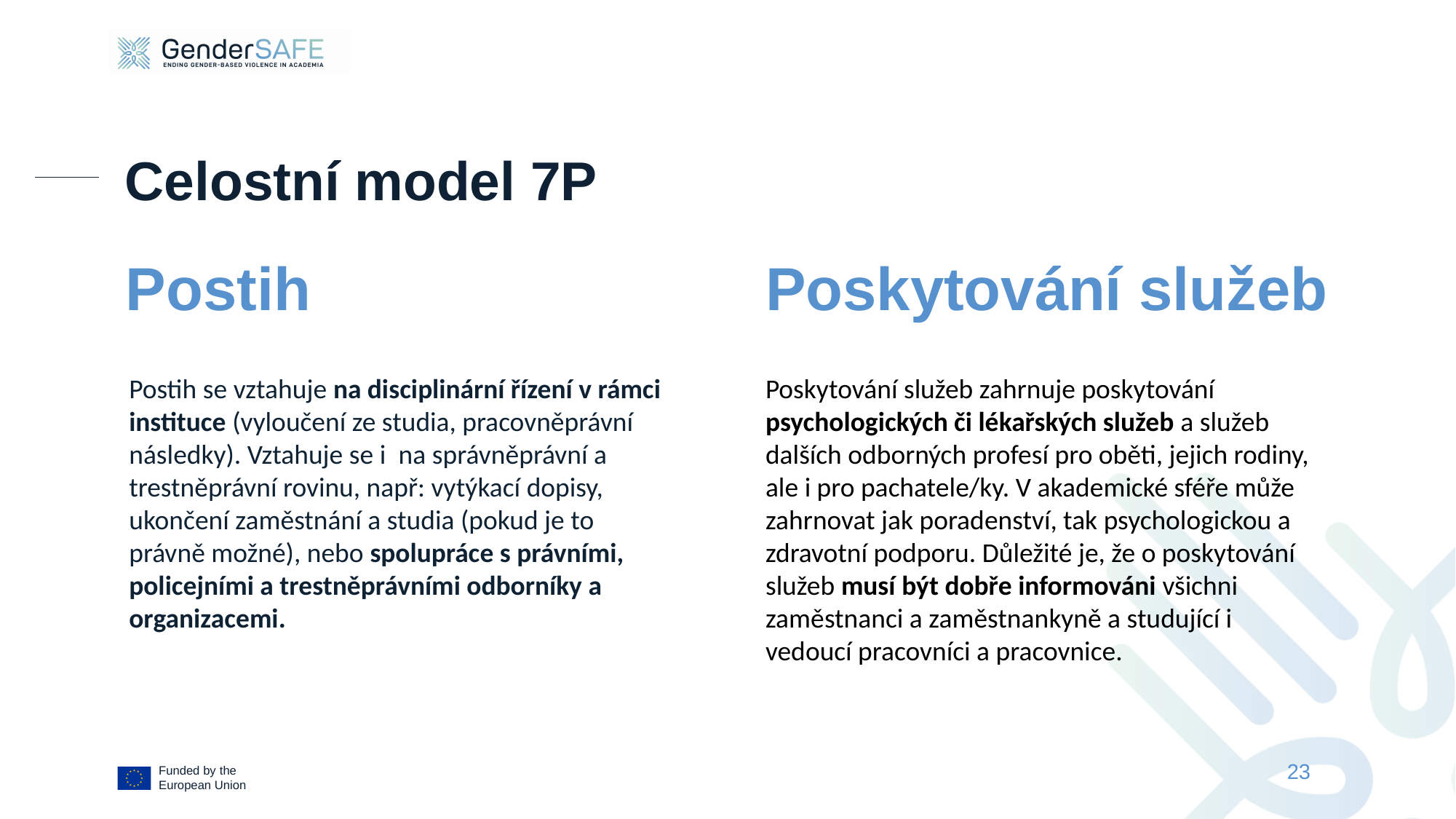

# Celostní model 7P
Postih
Poskytování služeb

Postih se vztahuje na disciplinární řízení v rámci instituce (vyloučení ze studia, pracovněprávní následky). Vztahuje se i  na správněprávní a trestněprávní rovinu, např: vytýkací dopisy, ukončení zaměstnání a studia (pokud je to právně možné), nebo spolupráce s právními, policejními a trestněprávními odborníky a organizacemi.

Poskytování služeb zahrnuje poskytování psychologických či lékařských služeb a služeb dalších odborných profesí pro oběti, jejich rodiny, ale i pro pachatele/ky. V akademické sféře může zahrnovat jak poradenství, tak psychologickou a zdravotní podporu. Důležité je, že o poskytování služeb musí být dobře informováni všichni zaměstnanci a zaměstnankyně a studující i vedoucí pracovníci a pracovnice.

23